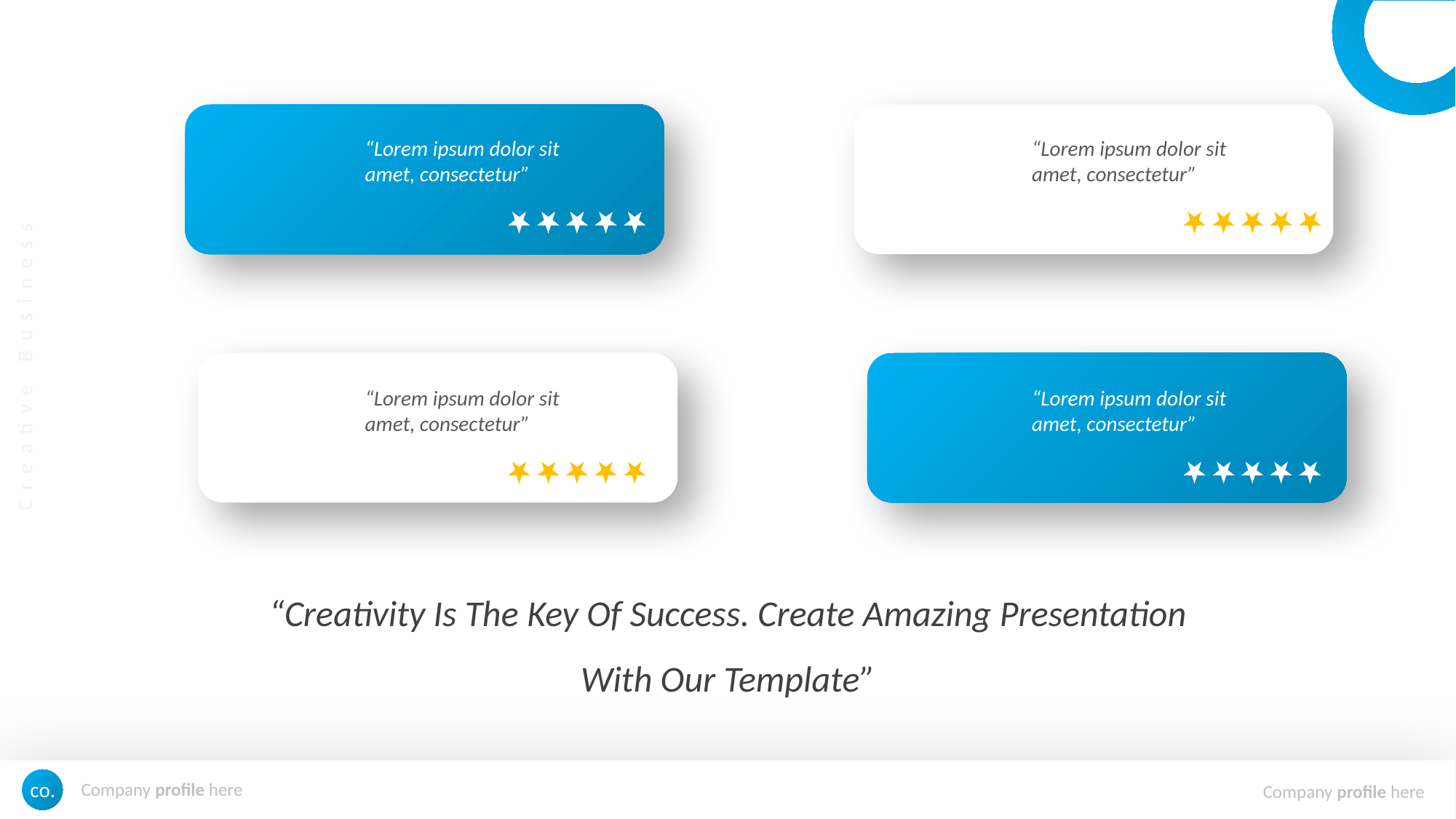

“Lorem ipsum dolor sit amet, consectetur”
“Lorem ipsum dolor sit amet, consectetur”

“Lorem ipsum dolor sit amet, consectetur”
“Lorem ipsum dolor sit amet, consectetur”

“Creativity Is The Key Of Success. Create Amazing Presentation With Our Template”